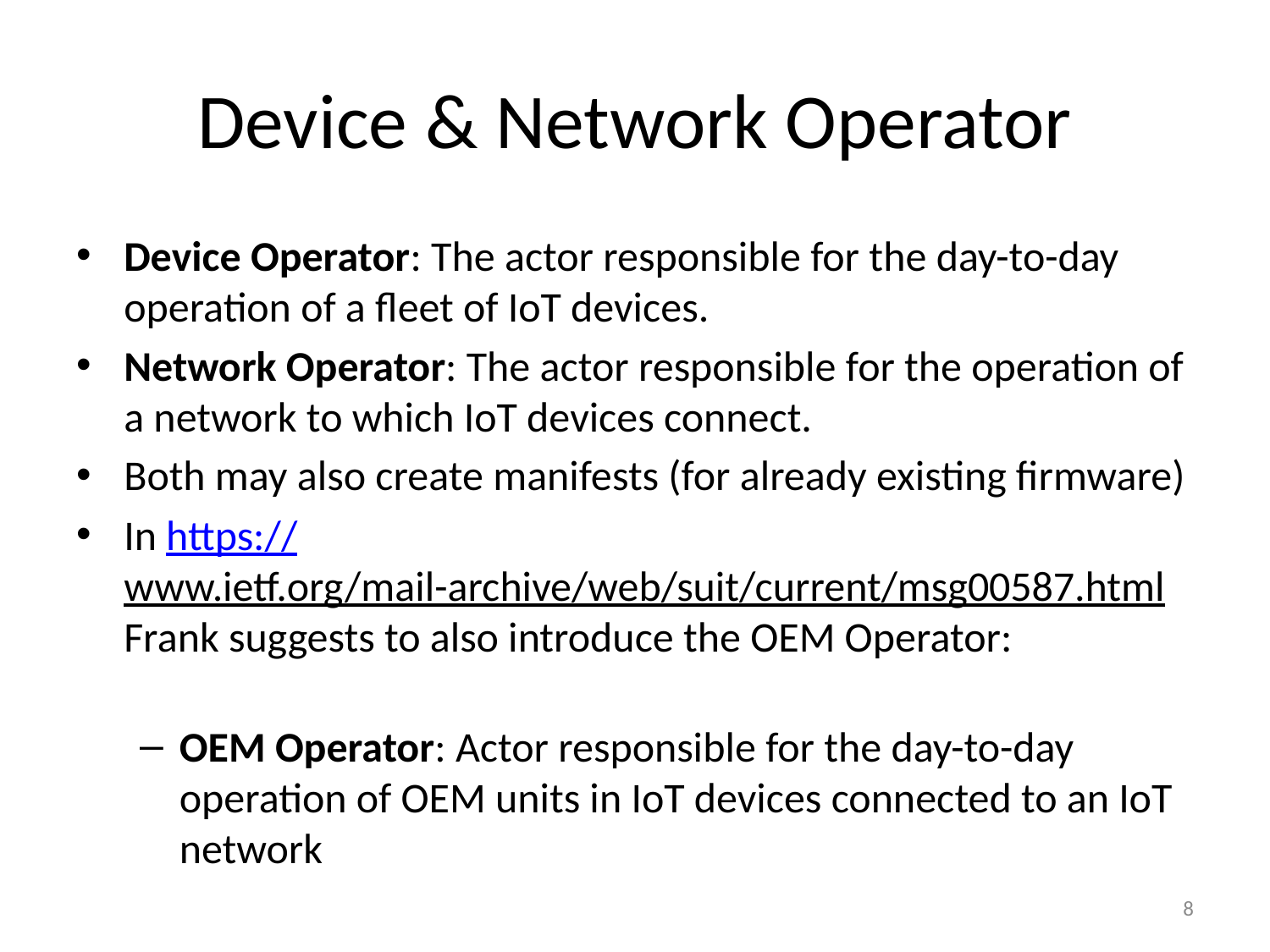

# Device & Network Operator
Device Operator: The actor responsible for the day-to-day operation of a fleet of IoT devices.
Network Operator: The actor responsible for the operation of a network to which IoT devices connect.
Both may also create manifests (for already existing firmware)
In https://www.ietf.org/mail-archive/web/suit/current/msg00587.html Frank suggests to also introduce the OEM Operator:
OEM Operator: Actor responsible for the day-to-day operation of OEM units in IoT devices connected to an IoT network

8